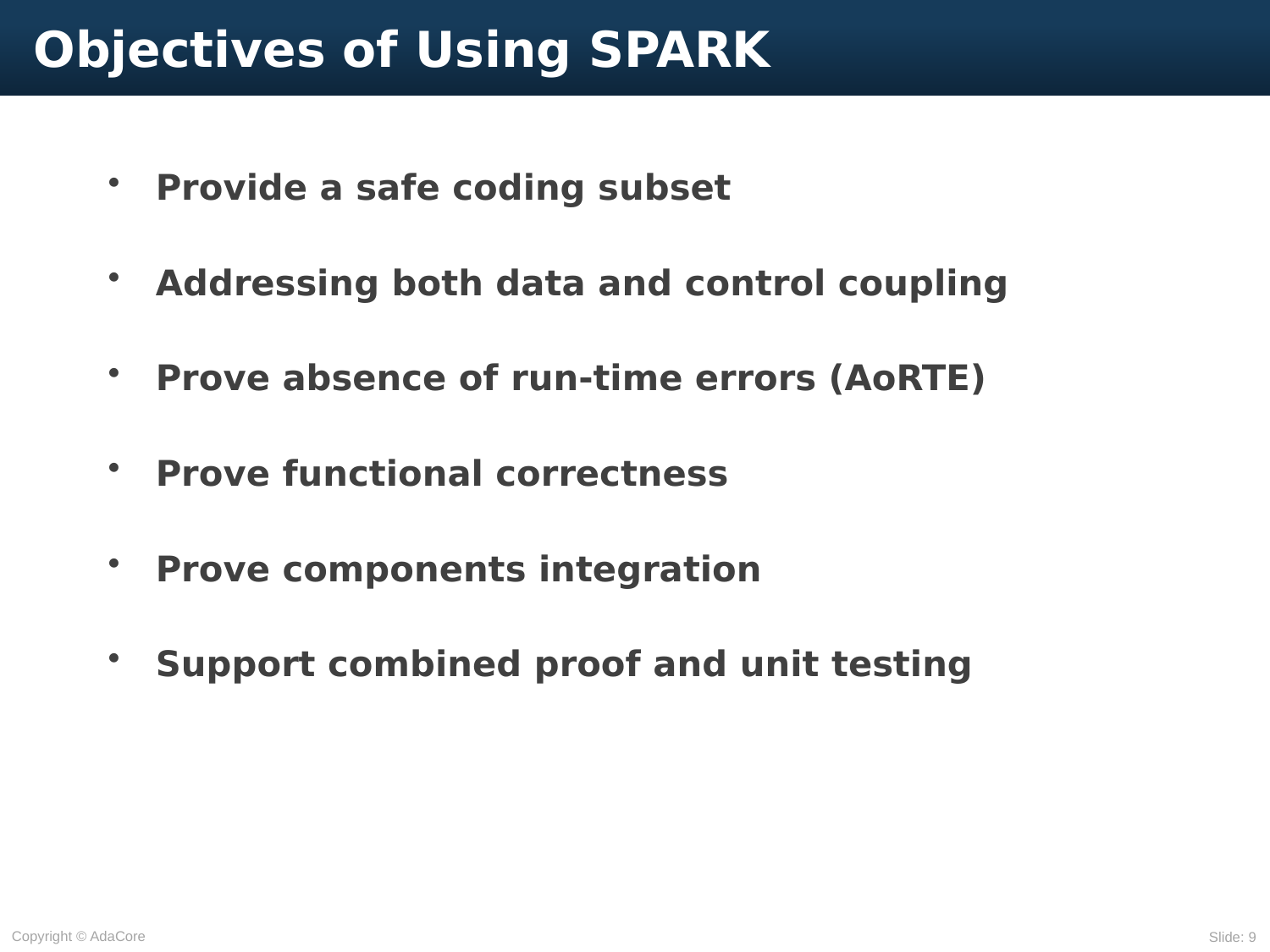

# Objectives of Using SPARK
Provide a safe coding subset
Addressing both data and control coupling
Prove absence of run-time errors (AoRTE)
Prove functional correctness
Prove components integration
Support combined proof and unit testing